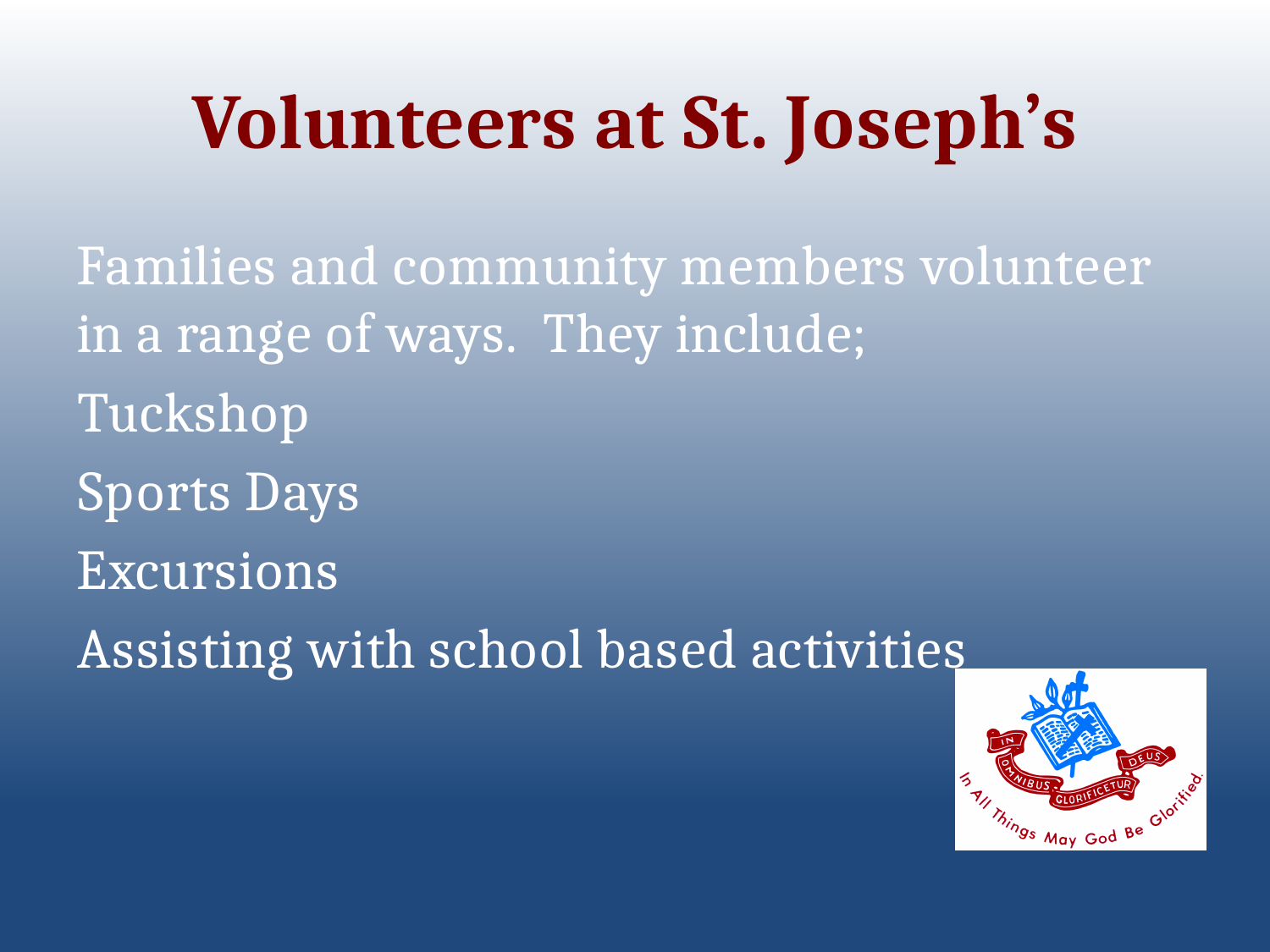

# Volunteers at St. Joseph’s
Families and community members volunteer in a range of ways.  They include;
Tuckshop
Sports Days
Excursions
Assisting with school based activities